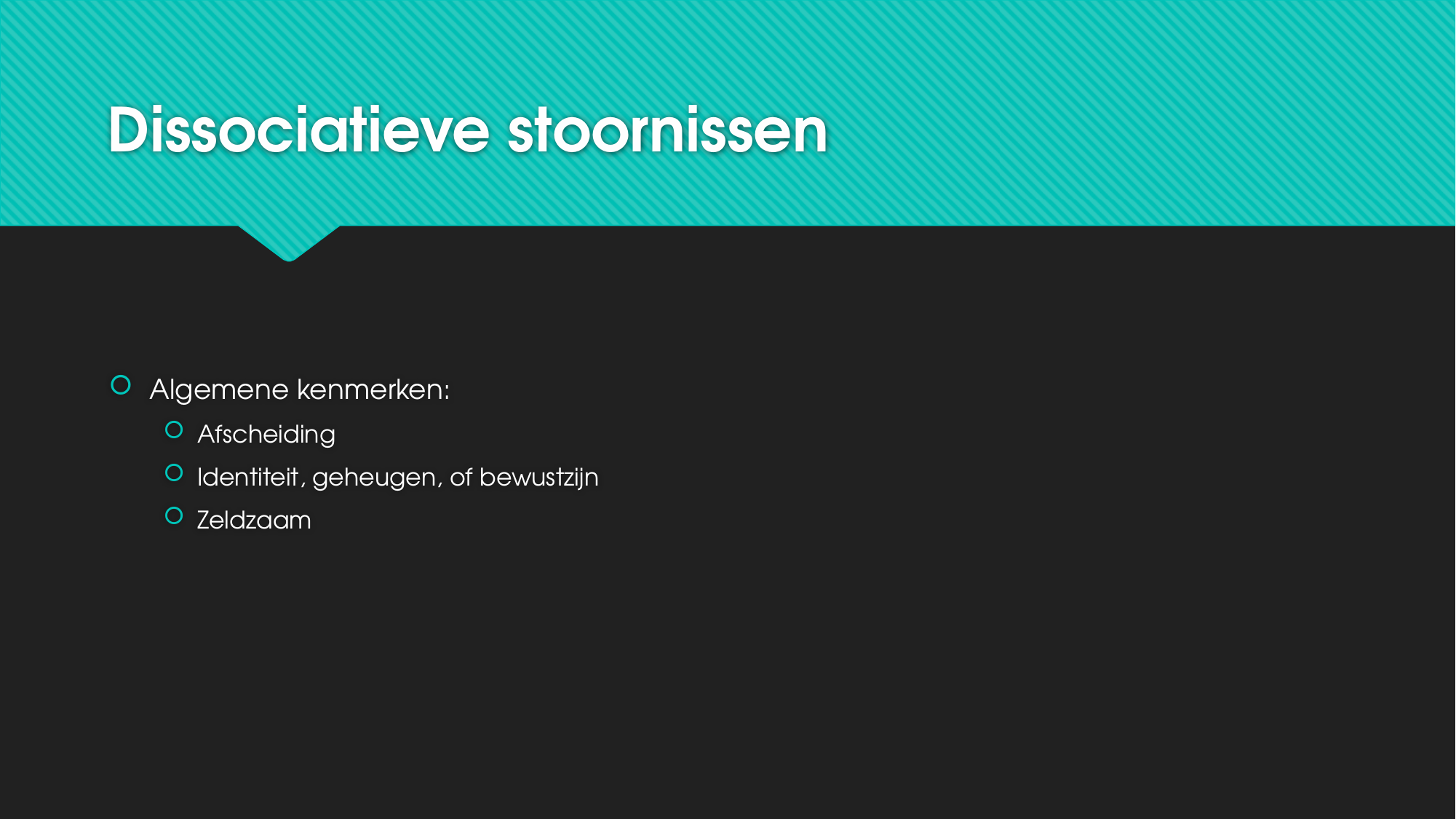

# Dissociatieve stoornissen
Algemene kenmerken:
Afscheiding
Identiteit, geheugen, of bewustzijn
Zeldzaam